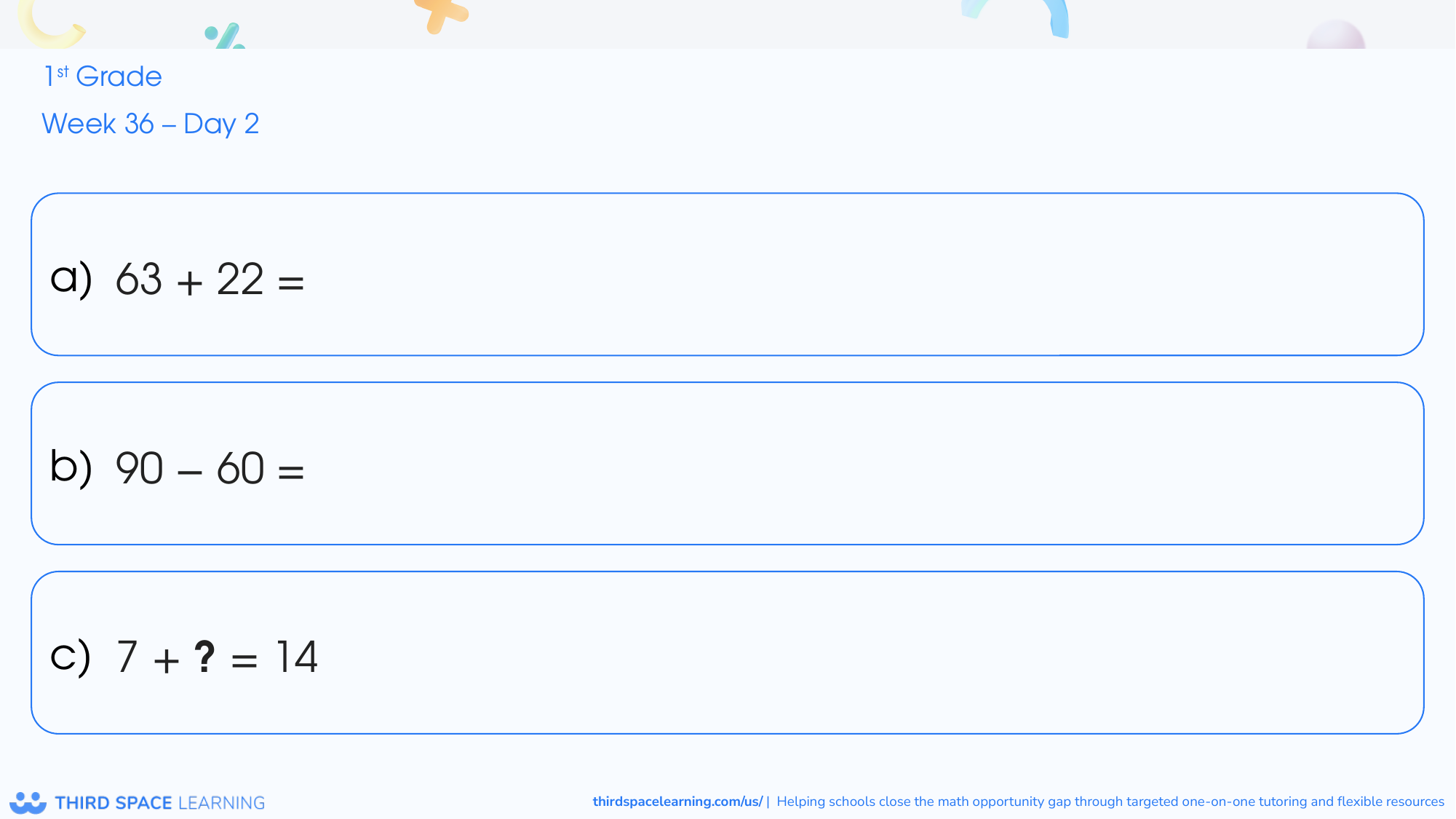

1st Grade
Week 36 – Day 2
63 + 22 =
90 − 60 =
7 + ? = 14